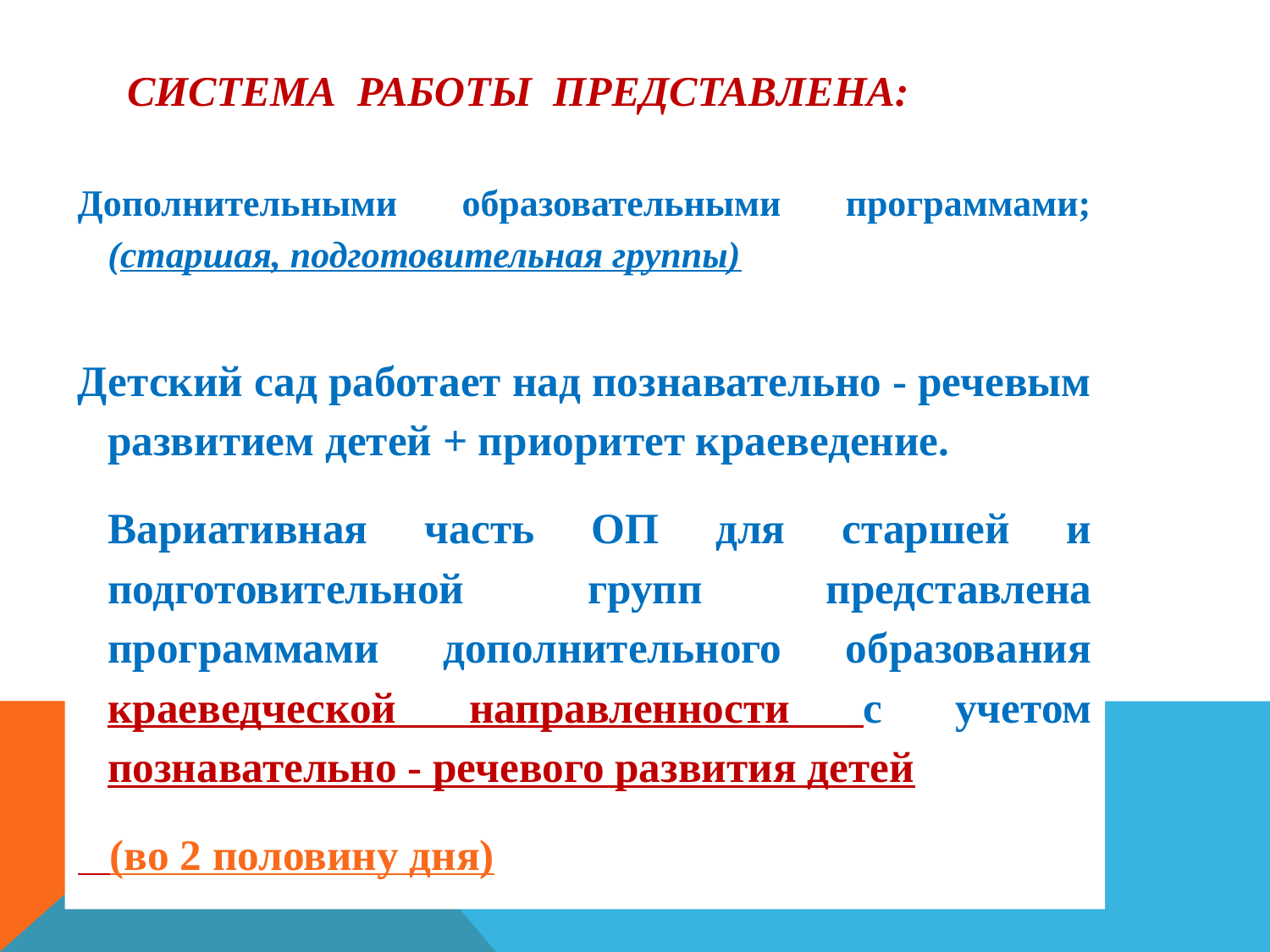

# Система  работы  представлена:
Дополнительными образовательными программами; (старшая, подготовительная группы)

Детский сад работает над познавательно - речевым развитием детей + приоритет краеведение.
		Вариативная часть ОП для старшей и подготовительной групп представлена программами дополнительного образования краеведческой направленности с учетом познавательно - речевого развития детей
   (во 2 половину дня)